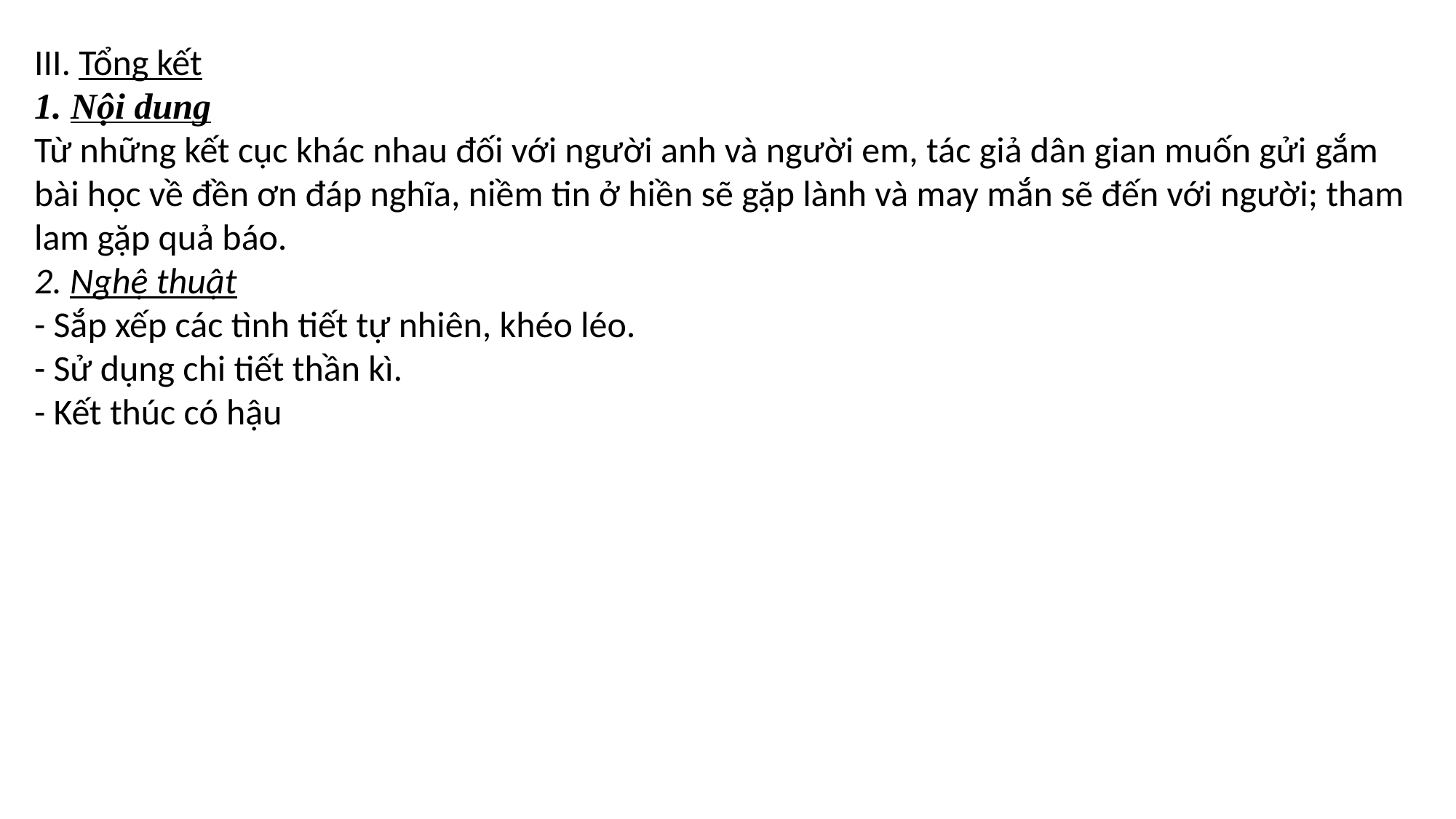

III. Tổng kết
1. Nội dung
Từ những kết cục khác nhau đối với người anh và người em, tác giả dân gian muốn gửi gắm bài học về đền ơn đáp nghĩa, niềm tin ở hiền sẽ gặp lành và may mắn sẽ đến với người; tham lam gặp quả báo.
2. Nghệ thuật
- Sắp xếp các tình tiết tự nhiên, khéo léo.
- Sử dụng chi tiết thần kì.
- Kết thúc có hậu